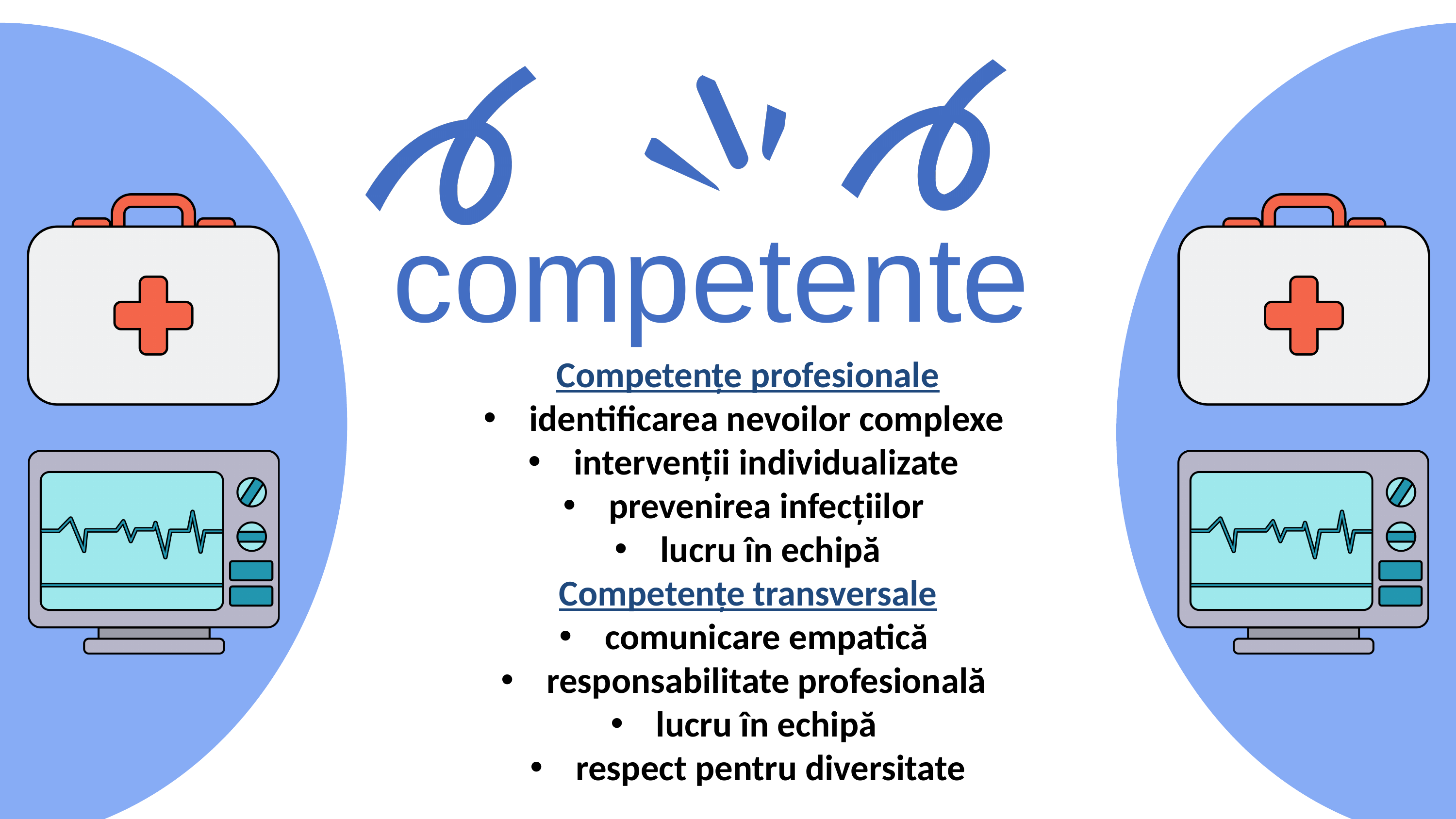

competente
Competențe profesionale
identificarea nevoilor complexe
intervenții individualizate
prevenirea infecțiilor
lucru în echipă
Competențe transversale
comunicare empatică
responsabilitate profesională
lucru în echipă
respect pentru diversitate